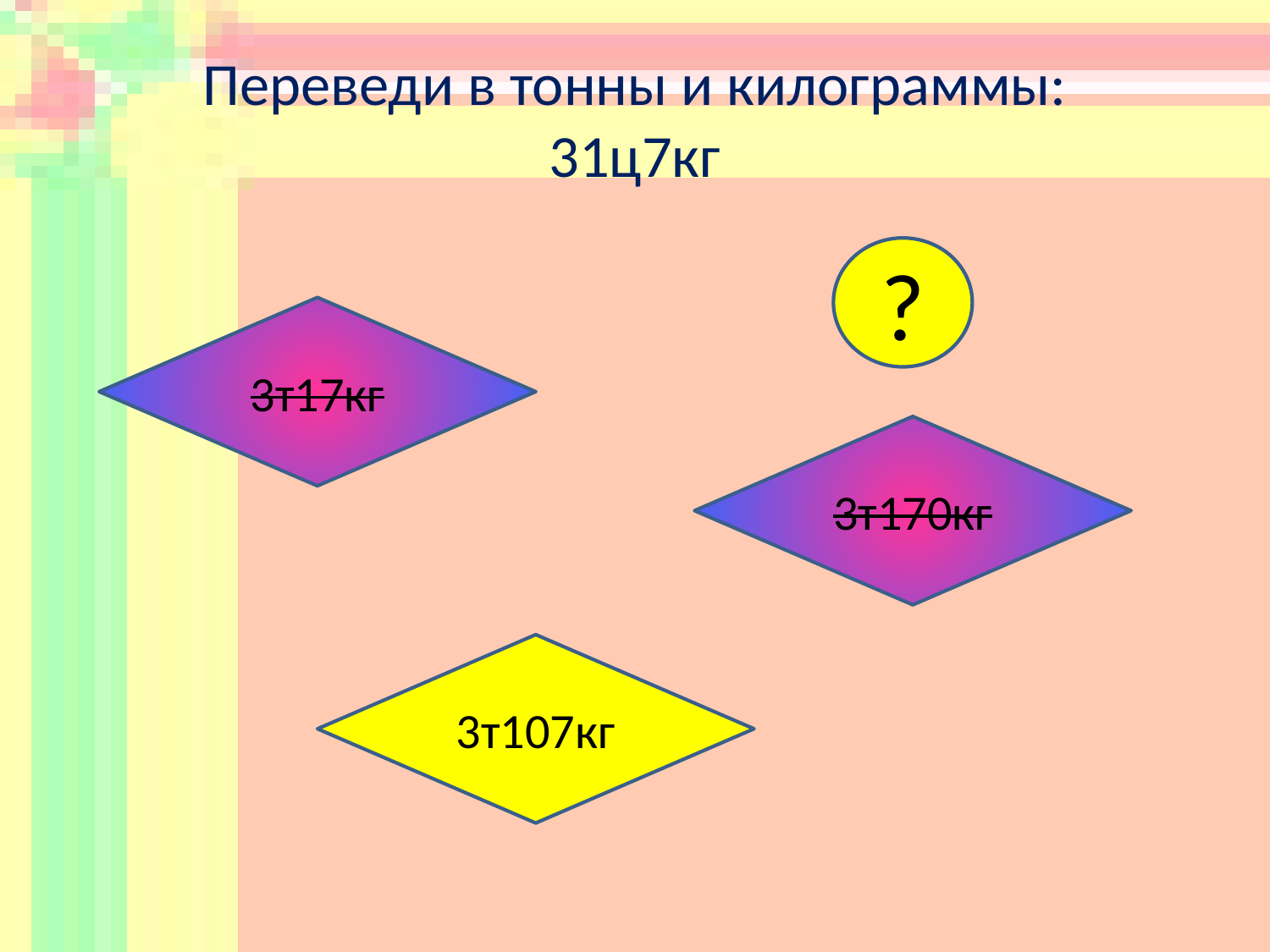

# Переведи в тонны и килограммы: 31ц7кг
?
3т17кг
3т170кг
3т107кг